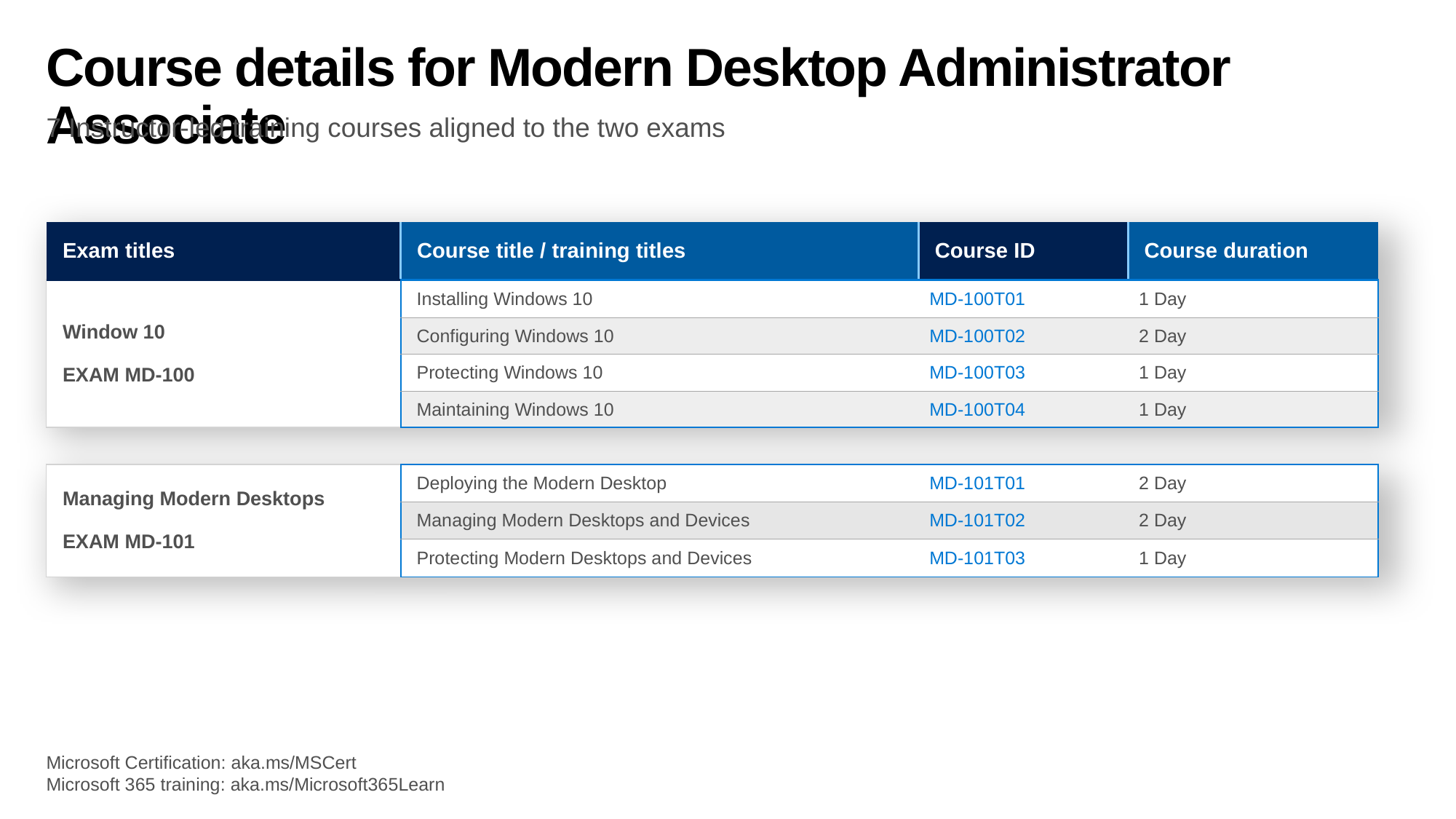

# Course details for Modern Desktop Administrator Associate
7 Instructor-led training courses aligned to the two exams
| Exam titles | Course title / training titles | Course ID | Course duration |
| --- | --- | --- | --- |
| Window 10 EXAM MD-100 | Installing Windows 10 | MD-100T01 | 1 Day |
|  | Configuring Windows 10 | MD-100T02 | 2 Day |
|  | Protecting Windows 10 | MD-100T03 | 1 Day |
|  | Maintaining Windows 10 | MD-100T04 | 1 Day |
|  |  |  |  |
| Managing Modern Desktops   EXAM MD-101 | Deploying the Modern Desktop | MD-101T01 | 2 Day |
|  | Managing Modern Desktops and Devices | MD-101T02 | 2 Day |
|  | Protecting Modern Desktops and Devices | MD-101T03 | 1 Day |
Microsoft Certification: aka.ms/MSCert
Microsoft 365 training: aka.ms/Microsoft365Learn